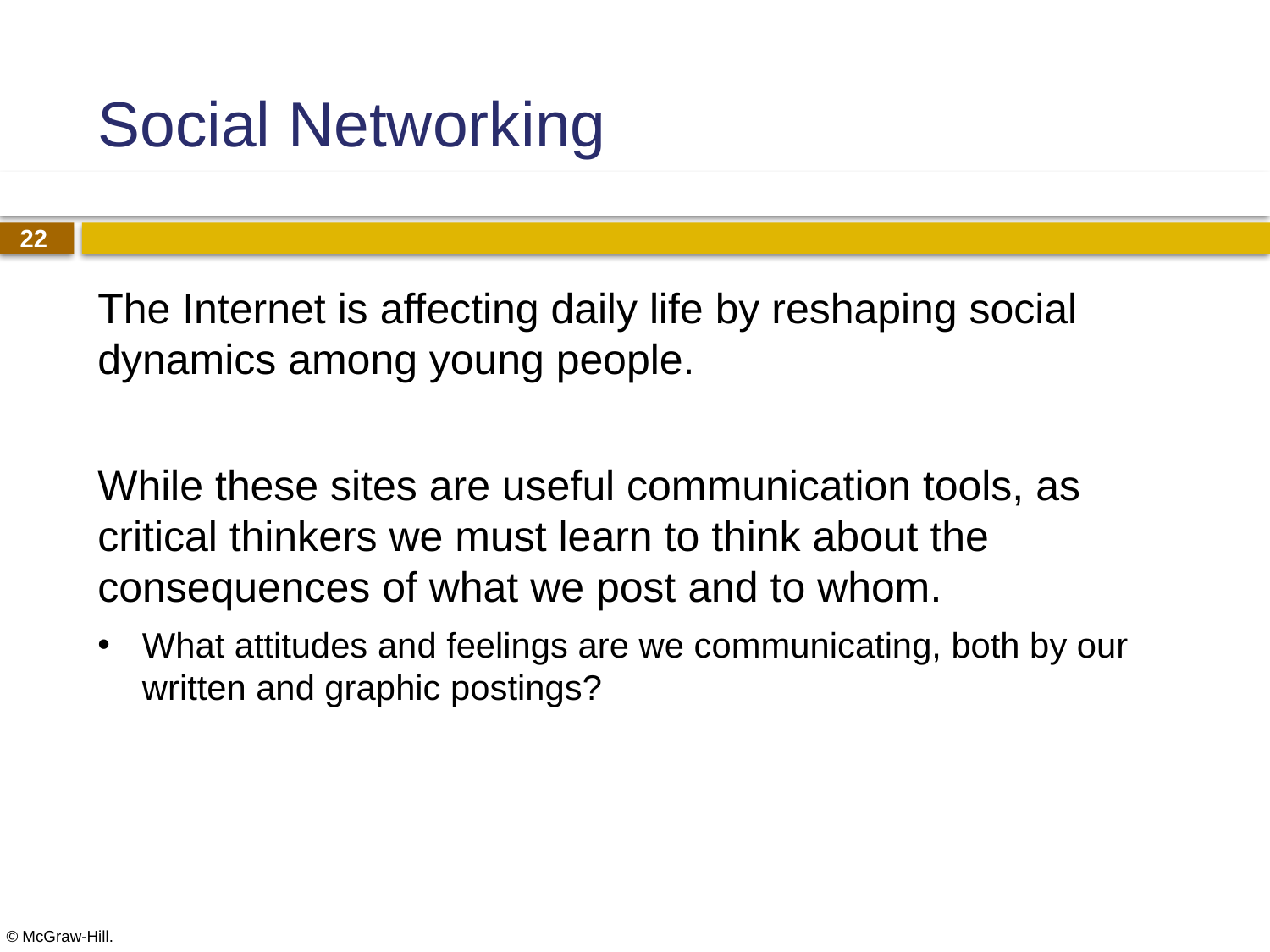

# Social Networking
The Internet is affecting daily life by reshaping social dynamics among young people.

While these sites are useful communication tools, as critical thinkers we must learn to think about the consequences of what we post and to whom.
What attitudes and feelings are we communicating, both by our written and graphic postings?